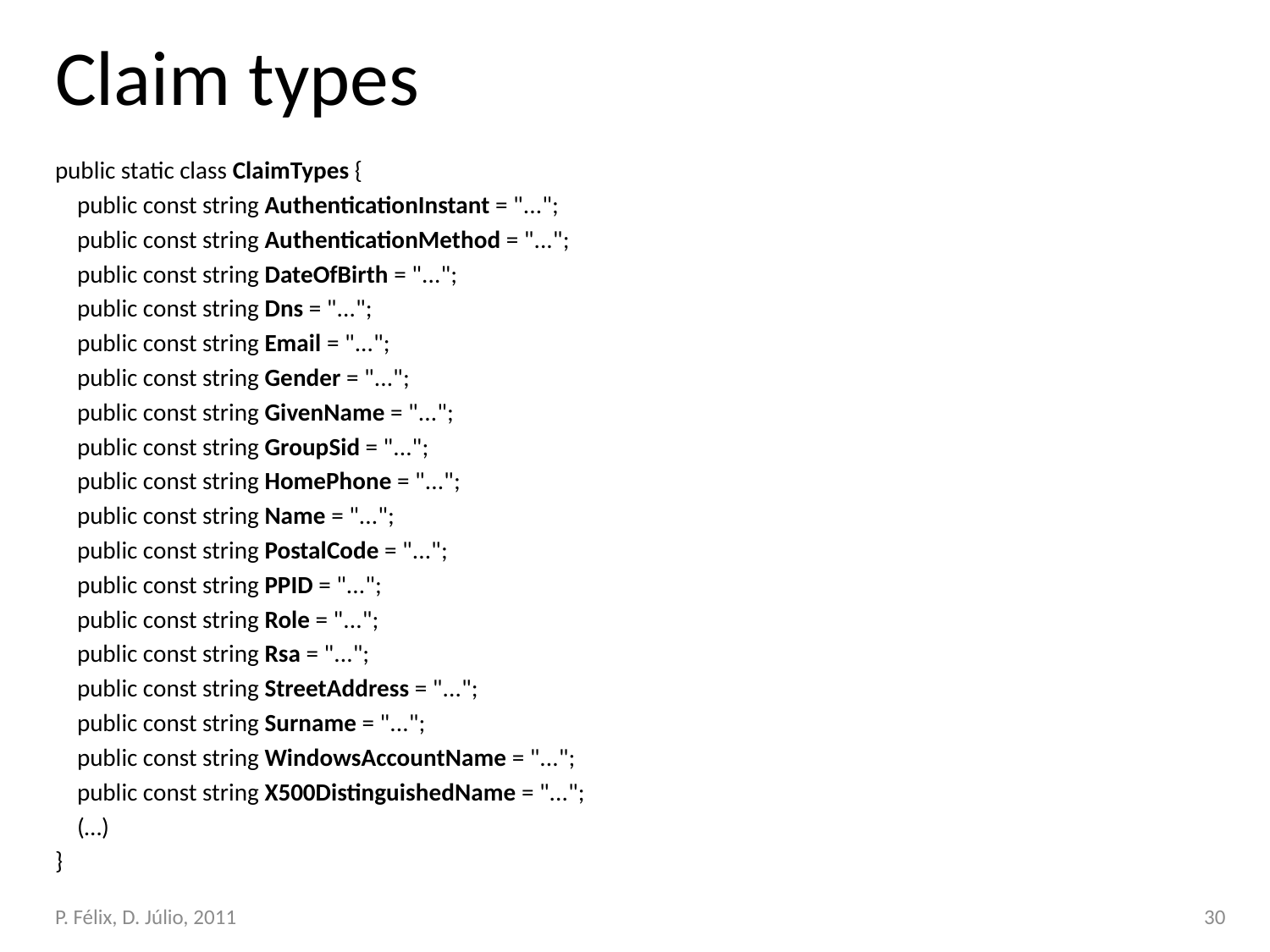

# Claim types
public static class ClaimTypes {
    public const string AuthenticationInstant = "...";
    public const string AuthenticationMethod = "...";
    public const string DateOfBirth = "...";
    public const string Dns = "...";
    public const string Email = "...";
    public const string Gender = "...";
    public const string GivenName = "...";
    public const string GroupSid = "...";
    public const string HomePhone = "...";
    public const string Name = "...";
    public const string PostalCode = "...";
    public const string PPID = "...";
    public const string Role = "...";
    public const string Rsa = "...";
    public const string StreetAddress = "...";
    public const string Surname = "...";
    public const string WindowsAccountName = "...";
    public const string X500DistinguishedName = "...";
    (…)
}
P. Félix, D. Júlio, 2011
30